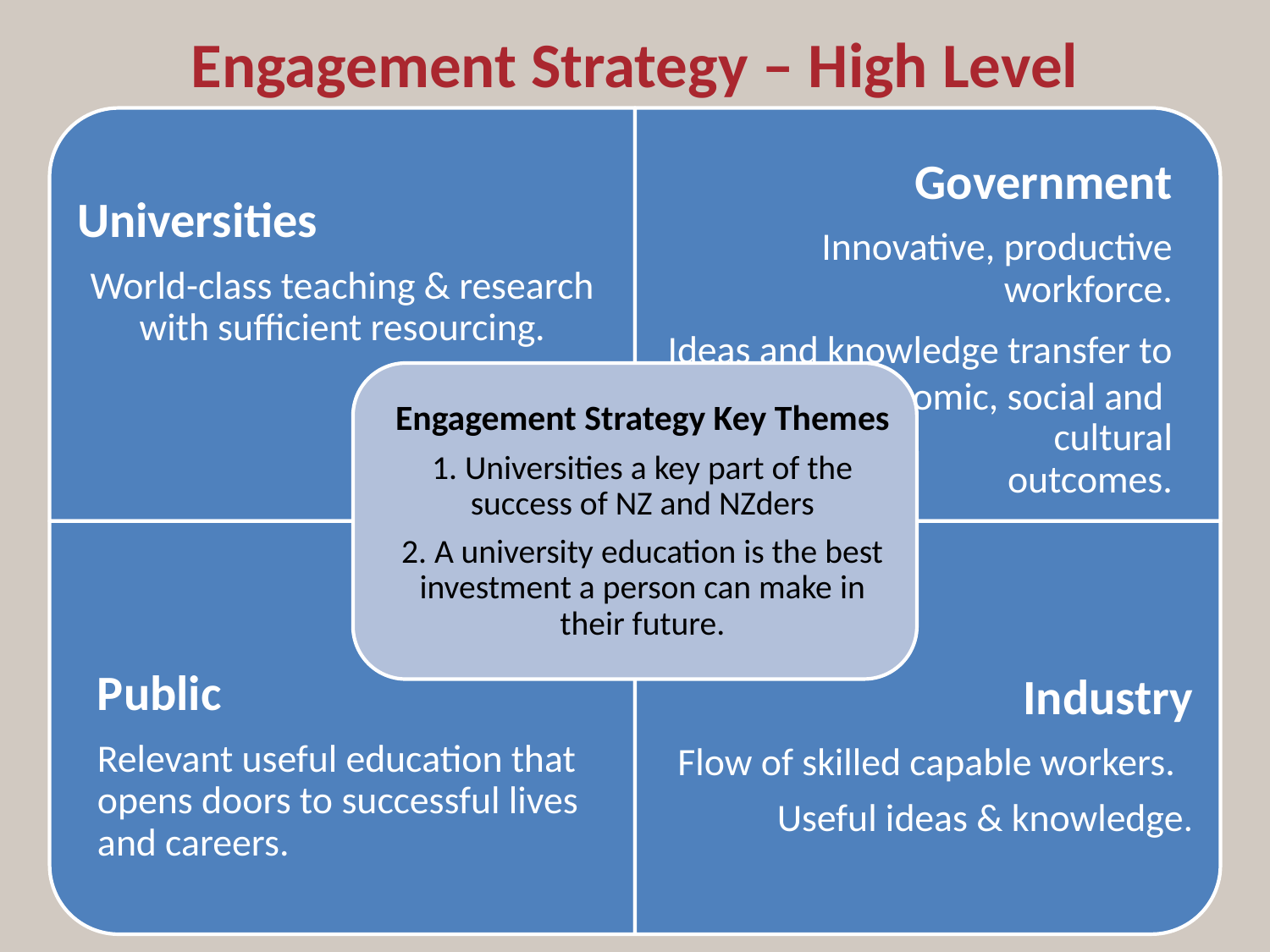

Engagement Strategy – High Level
Universities
World-class teaching & research with sufficient resourcing.

Government
Innovative, productive workforce.
Ideas and knowledge transfer to drive economic, social and
cultural outcomes.

Public
Relevant useful education that opens doors to successful lives and careers.

Industry
Flow of skilled capable workers.
Useful ideas & knowledge.
Engagement Strategy Key Themes
1. Universities a key part of the success of NZ and NZders
2. A university education is the best investment a person can make in their future.